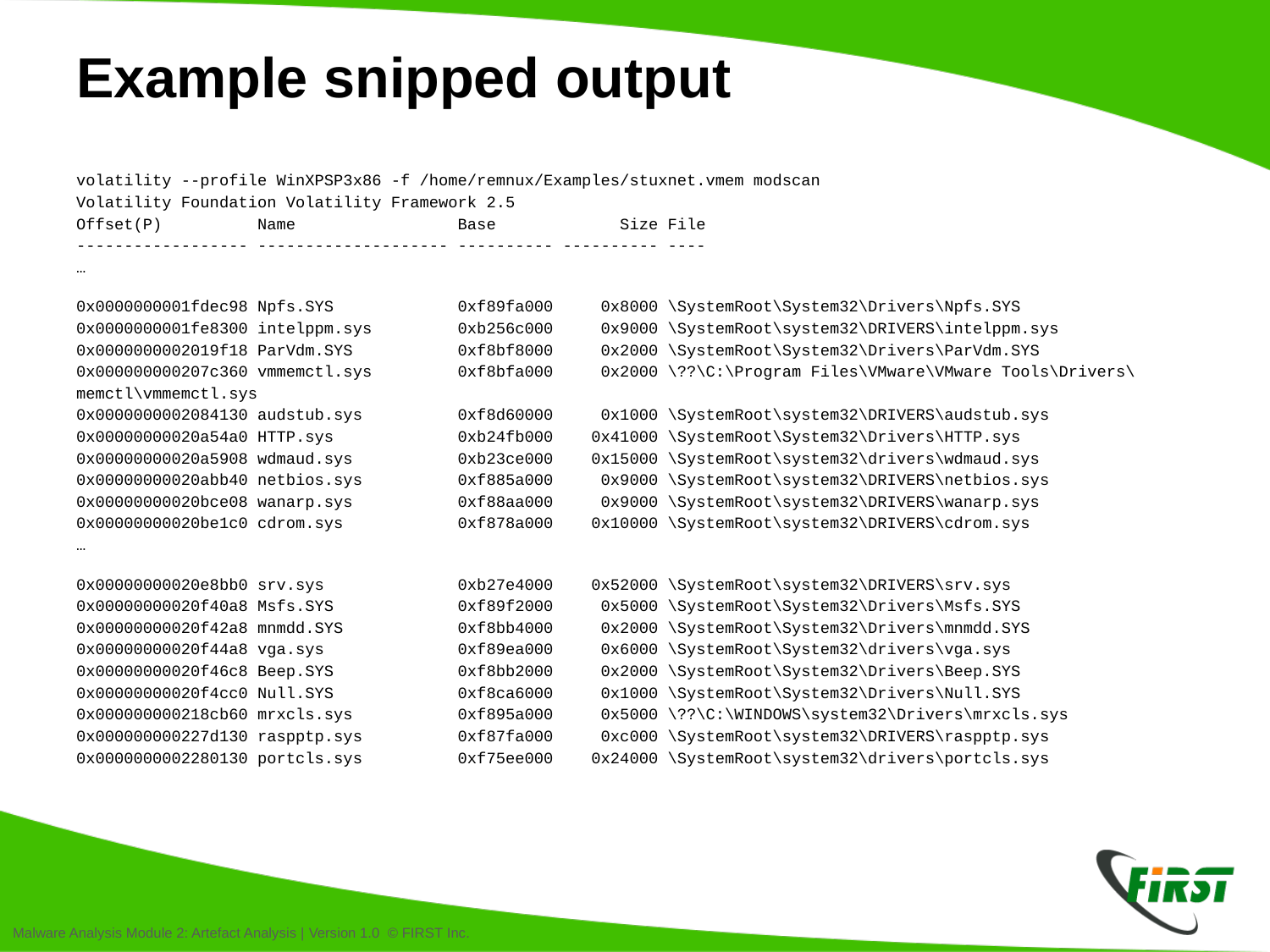

# Example snipped output
volatility --profile WinXPSP3x86 -f /home/remnux/Examples/stuxnet.vmem modscan
Volatility Foundation Volatility Framework 2.5
Offset(P)          Name                 Base             Size File
------------------ -------------------- ---------- ---------- ----
…
0x0000000001fdec98 Npfs.SYS             0xf89fa000     0x8000 \SystemRoot\System32\Drivers\Npfs.SYS
0x0000000001fe8300 intelppm.sys         0xb256c000     0x9000 \SystemRoot\system32\DRIVERS\intelppm.sys
0x0000000002019f18 ParVdm.SYS           0xf8bf8000     0x2000 \SystemRoot\System32\Drivers\ParVdm.SYS
0x000000000207c360 vmmemctl.sys         0xf8bfa000     0x2000 \??\C:\Program Files\VMware\VMware Tools\Drivers\memctl\vmmemctl.sys
0x0000000002084130 audstub.sys          0xf8d60000     0x1000 \SystemRoot\system32\DRIVERS\audstub.sys
0x00000000020a54a0 HTTP.sys             0xb24fb000    0x41000 \SystemRoot\System32\Drivers\HTTP.sys
0x00000000020a5908 wdmaud.sys           0xb23ce000    0x15000 \SystemRoot\system32\drivers\wdmaud.sys
0x00000000020abb40 netbios.sys          0xf885a000     0x9000 \SystemRoot\system32\DRIVERS\netbios.sys
0x00000000020bce08 wanarp.sys           0xf88aa000     0x9000 \SystemRoot\system32\DRIVERS\wanarp.sys
0x00000000020be1c0 cdrom.sys            0xf878a000    0x10000 \SystemRoot\system32\DRIVERS\cdrom.sys
…
0x00000000020e8bb0 srv.sys              0xb27e4000    0x52000 \SystemRoot\system32\DRIVERS\srv.sys
0x00000000020f40a8 Msfs.SYS             0xf89f2000     0x5000 \SystemRoot\System32\Drivers\Msfs.SYS
0x00000000020f42a8 mnmdd.SYS            0xf8bb4000     0x2000 \SystemRoot\System32\Drivers\mnmdd.SYS
0x00000000020f44a8 vga.sys              0xf89ea000     0x6000 \SystemRoot\System32\drivers\vga.sys
0x00000000020f46c8 Beep.SYS             0xf8bb2000     0x2000 \SystemRoot\System32\Drivers\Beep.SYS
0x00000000020f4cc0 Null.SYS             0xf8ca6000     0x1000 \SystemRoot\System32\Drivers\Null.SYS
0x000000000218cb60 mrxcls.sys           0xf895a000     0x5000 \??\C:\WINDOWS\system32\Drivers\mrxcls.sys
0x000000000227d130 raspptp.sys          0xf87fa000     0xc000 \SystemRoot\system32\DRIVERS\raspptp.sys
0x0000000002280130 portcls.sys          0xf75ee000    0x24000 \SystemRoot\system32\drivers\portcls.sys